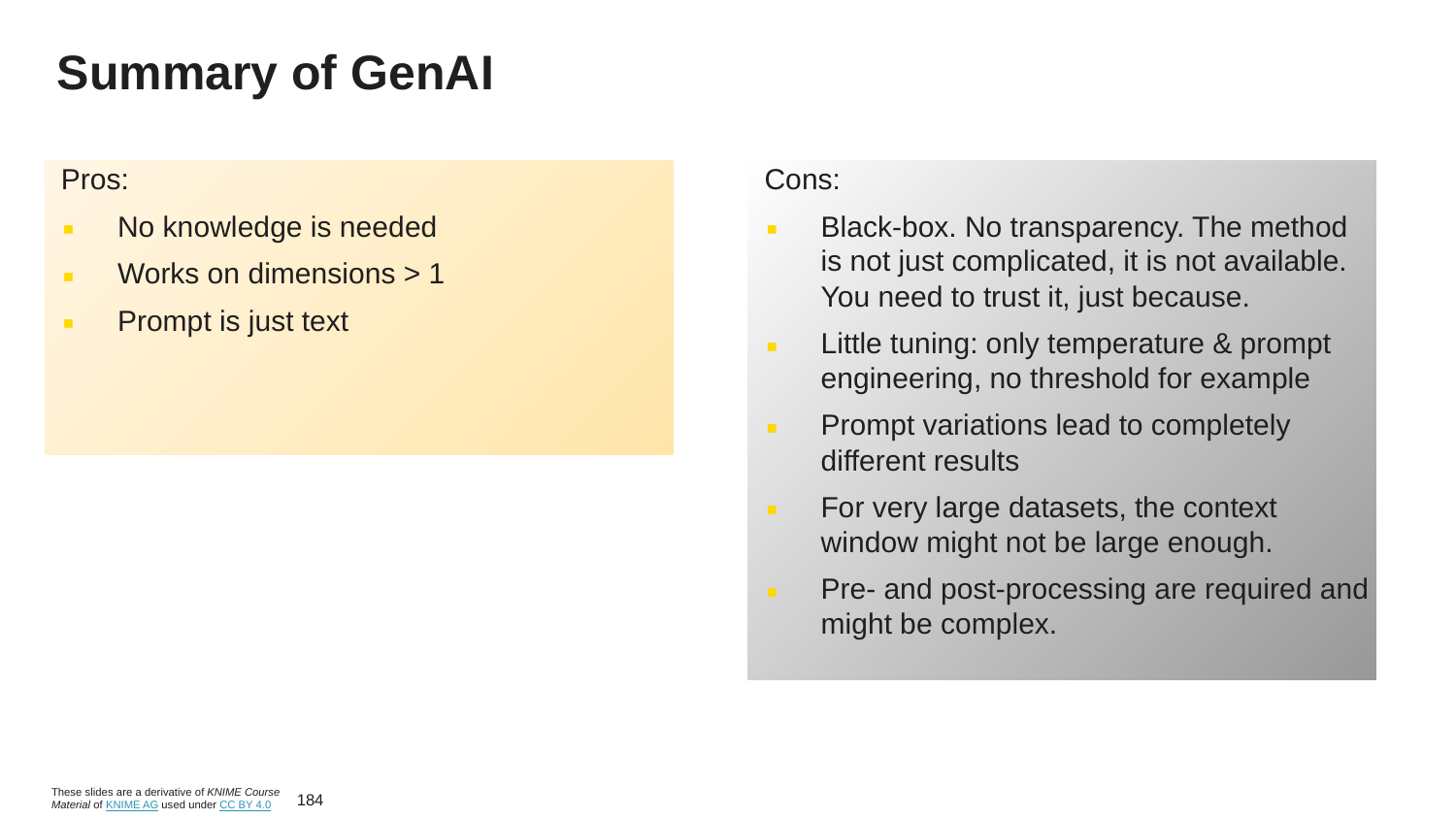

# Summary of GenAI
Cons:
Black-box. No transparency. The method is not just complicated, it is not available. You need to trust it, just because.
Little tuning: only temperature & prompt engineering, no threshold for example
Prompt variations lead to completely different results
For very large datasets, the context window might not be large enough.
Pre- and post-processing are required and might be complex.

Pros:
No knowledge is needed
Works on dimensions > 1
Prompt is just text

184